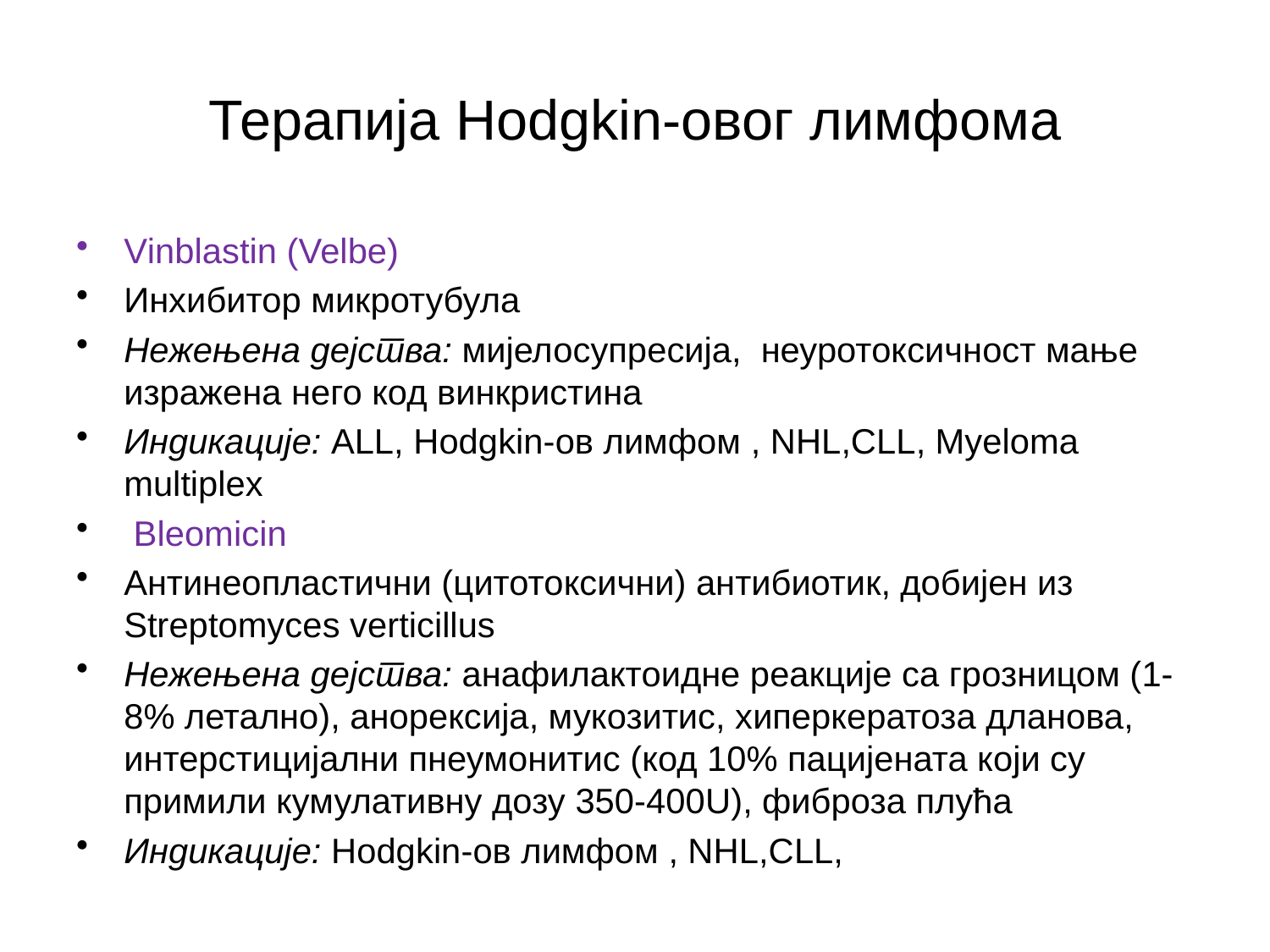

# Терапија Hodgkin-овог лимфома
Vinblastin (Velbe)
Инхибитор микротубула
Нежењена дејства: мијелосупресија,  неуротоксичност мање изражена него код винкристина
Индикације: ALL, Hodgkin-ов лимфом , NHL,CLL, Myeloma multiplex
 Bleomicin
Антинеопластични (цитотоксични) антибиотик, добијен из Streptomyces verticillus
Нежењена дејства: анафилактоидне реакције са грозницом (1-8% летално), анорексија, мукозитис, хиперкератоза дланова, интерстицијални пнеумонитис (код 10% пацијената који су примили кумулативну дозу 350-400U), фиброза плућа
Индикације: Hodgkin-ов лимфом , NHL,CLL,